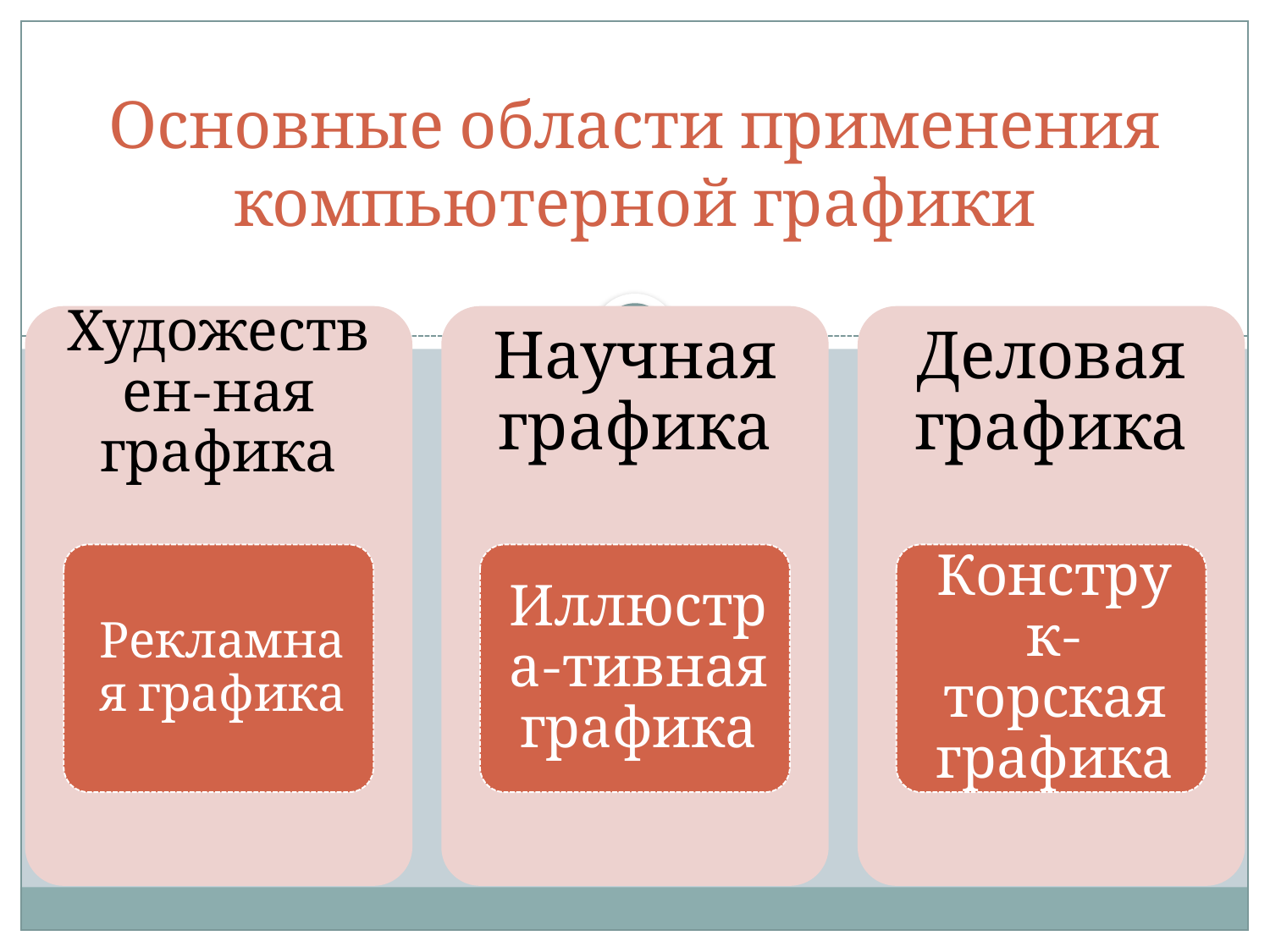

# Основные области применения компьютерной графики
Деловая графика
Конструк-торская графика
Научная графика
Иллюстра-тивная графика
Художествен-ная графика
Рекламная графика